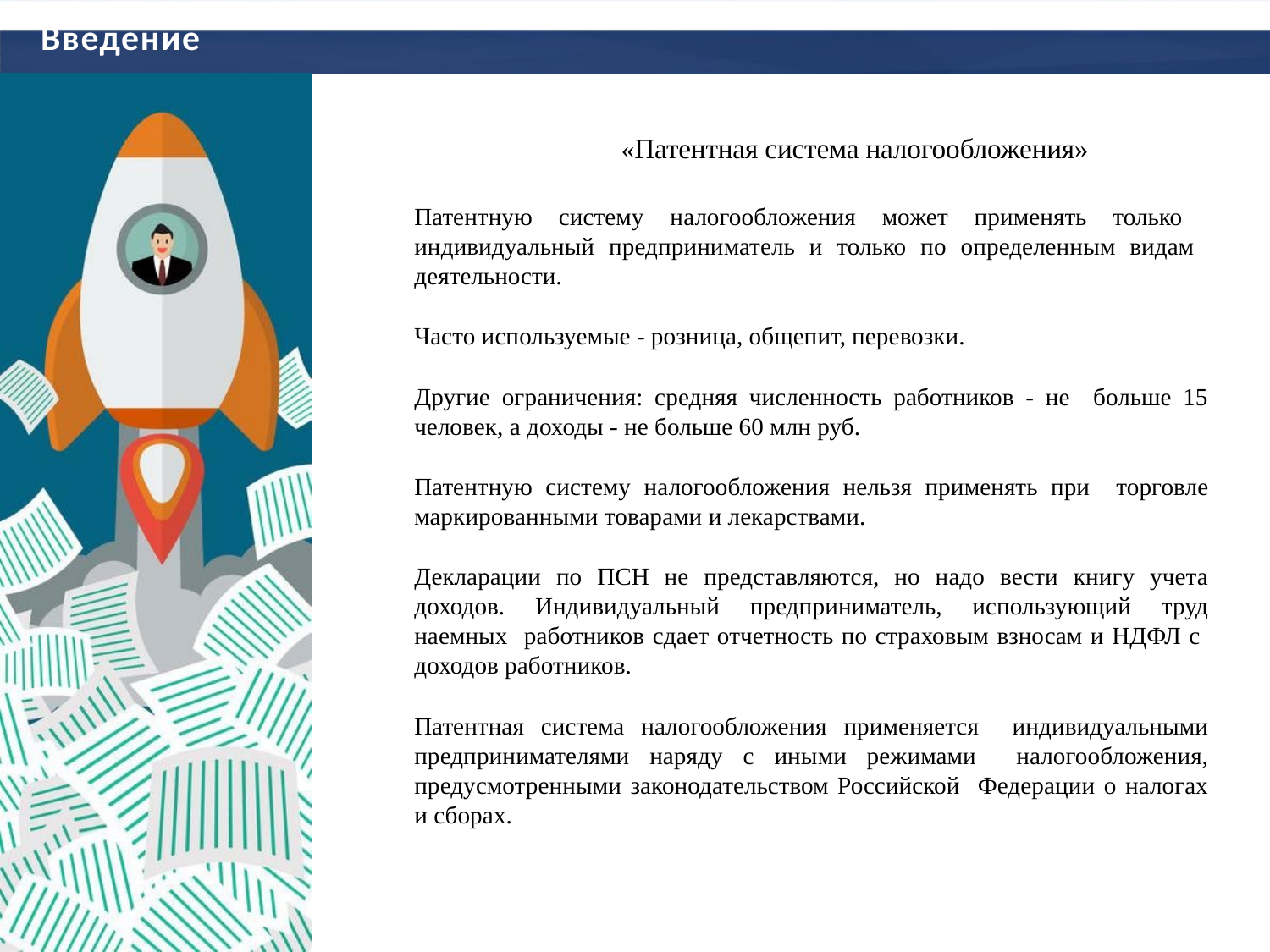

# Введение

«Патентная система налогообложения»

Патентную систему налогообложения может применять только  индивидуальный предприниматель и только по определенным видам  деятельности.

Часто используемые - розница, общепит, перевозки.

Другие ограничения: средняя численность работников - не  больше 15 человек, а доходы - не больше 60 млн руб.

Патентную систему налогообложения нельзя применять при  торговле маркированными товарами и лекарствами.

Декларации по ПСН не представляются, но надо вести книгу учета доходов. Индивидуальный предприниматель, использующий труд наемных  работников сдает отчетность по страховым взносам и НДФЛ с  доходов работников.

Патентная система налогообложения применяется  индивидуальными предпринимателями наряду с иными режимами  налогообложения, предусмотренными законодательством Российской  Федерации о налогах и сборах.